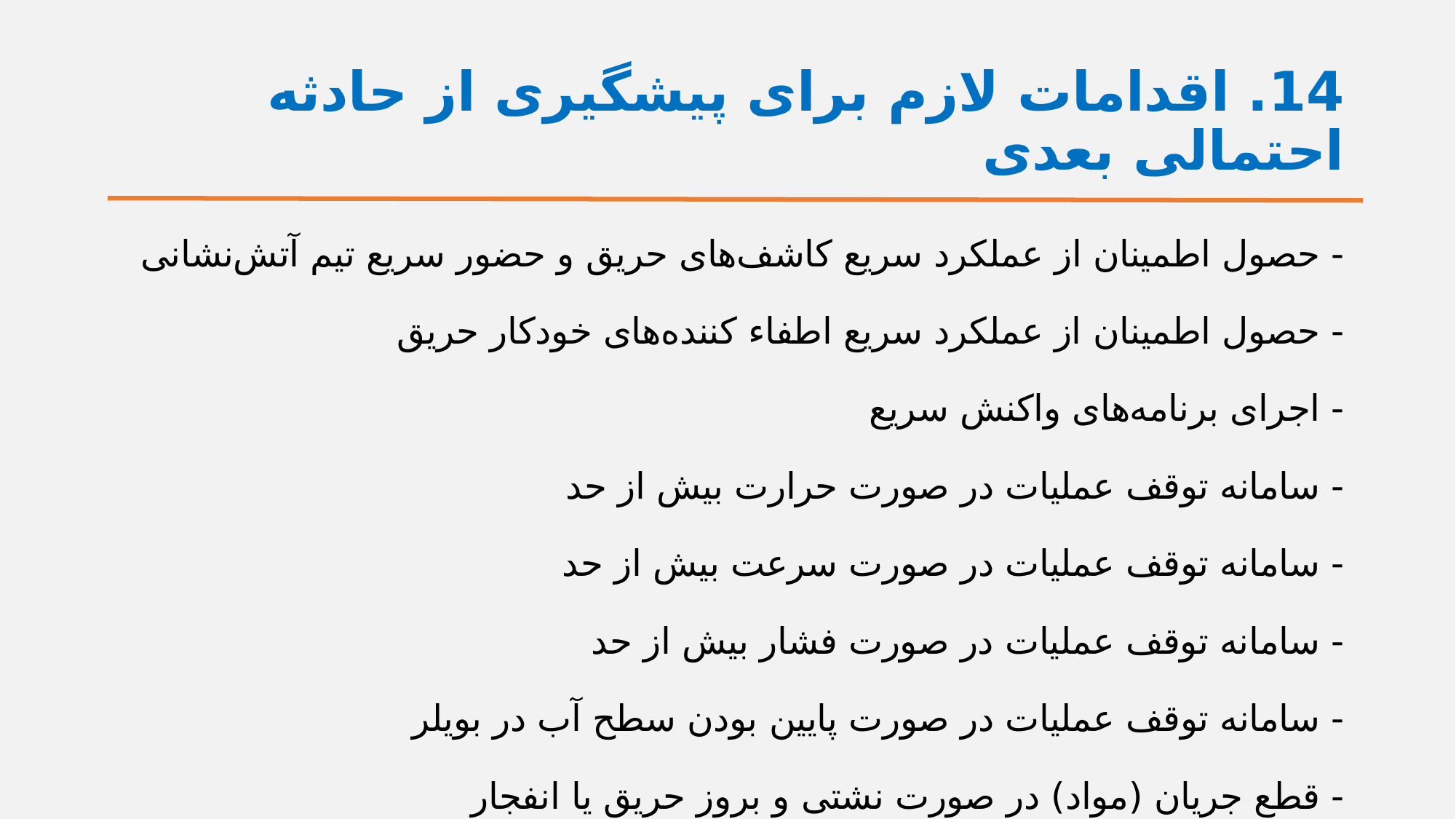

# 14. اقدامات لازم برای پیشگیری از حادثه احتمالی بعدی
- حصول اطمینان از عملكرد سریع كاشف‌های حریق و حضور سریع تیم آتش‌نشانی
- حصول اطمینان از عملكرد سریع اطفاء كننده‌های خودکار حریق
- اجرای برنامه‌های واكنش سریع
- سامانه توقف عملیات در صورت حرارت بیش از حد
- سامانه توقف عملیات در صورت سرعت بیش از حد
- سامانه توقف عملیات در صورت فشار بیش از حد
- سامانه توقف عملیات در صورت پایین بودن سطح آب در بویلر
- قطع جریان (مواد) در صورت نشتی و بروز حریق یا انفجار